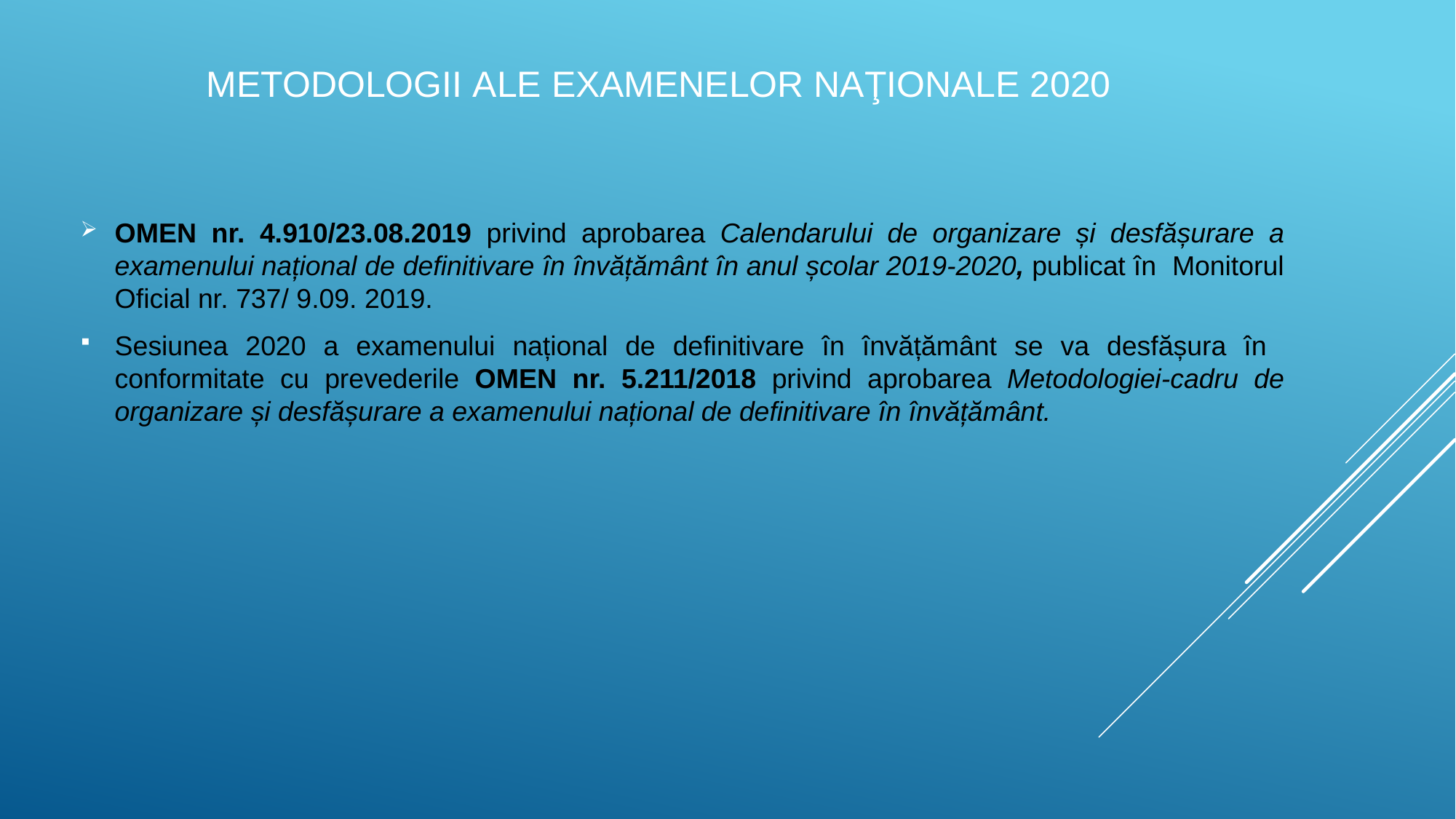

METODOLOGII ALE EXAMENELOR NAŢIONALE 2020
OMEN nr. 4.910/23.08.2019 privind aprobarea Calendarului de organizare și desfășurare a examenului național de definitivare în învățământ în anul școlar 2019-2020, publicat în  Monitorul Oficial nr. 737/ 9.09. 2019.
Sesiunea 2020 a examenului național de definitivare în învățământ se va desfășura în  conformitate cu prevederile OMEN nr. 5.211/2018 privind aprobarea Metodologiei-cadru de organizare și desfășurare a examenului național de definitivare în învățământ.